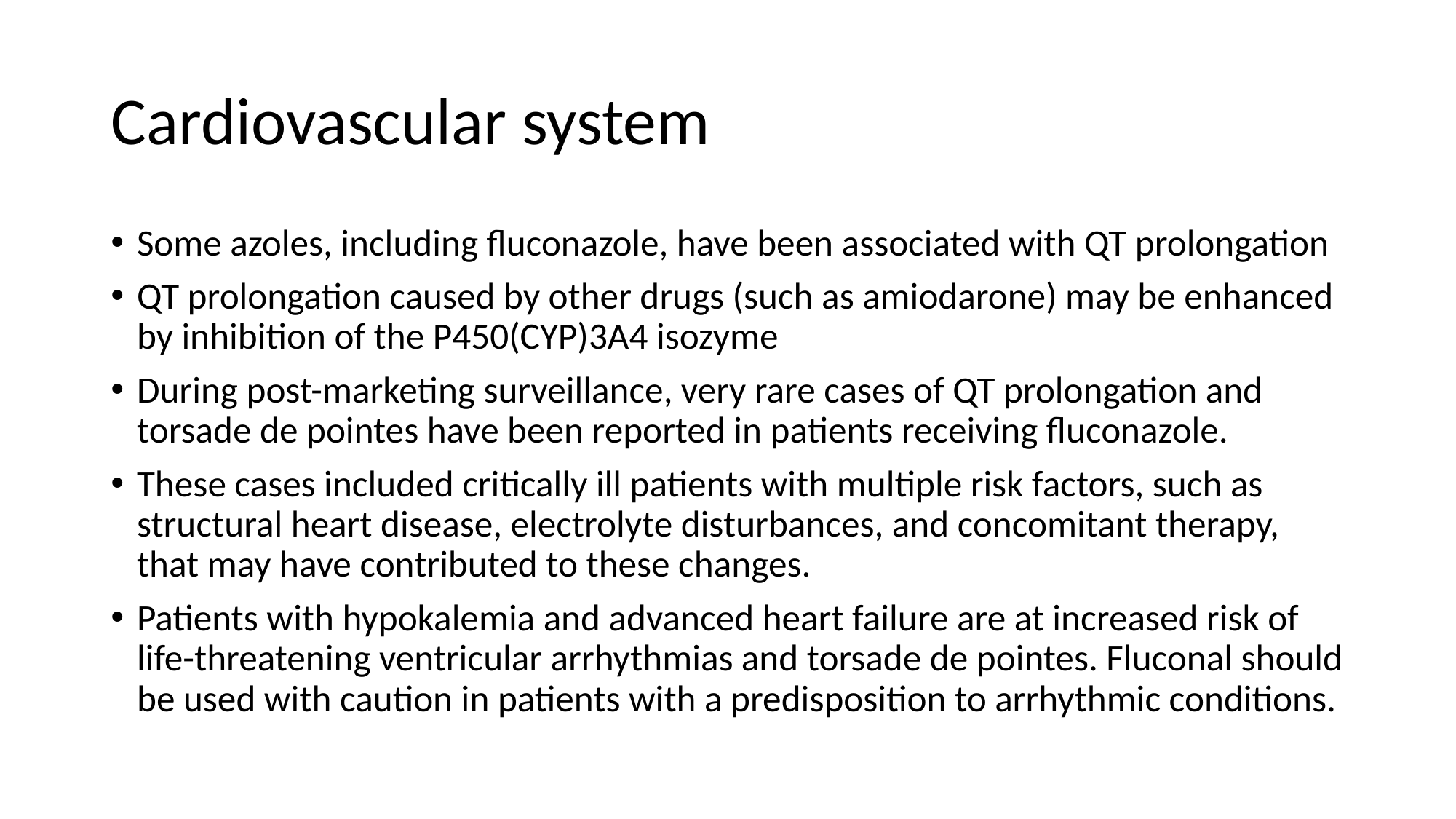

# Cardiovascular system
Some azoles, including fluconazole, have been associated with QT prolongation
QT prolongation caused by other drugs (such as amiodarone) may be enhanced by inhibition of the P450(CYP)3A4 isozyme
During post-marketing surveillance, very rare cases of QT prolongation and torsade de pointes have been reported in patients receiving fluconazole.
These cases included critically ill patients with multiple risk factors, such as structural heart disease, electrolyte disturbances, and concomitant therapy, that may have contributed to these changes.
Patients with hypokalemia and advanced heart failure are at increased risk of life-threatening ventricular arrhythmias and torsade de pointes. Fluconal should be used with caution in patients with a predisposition to arrhythmic conditions.